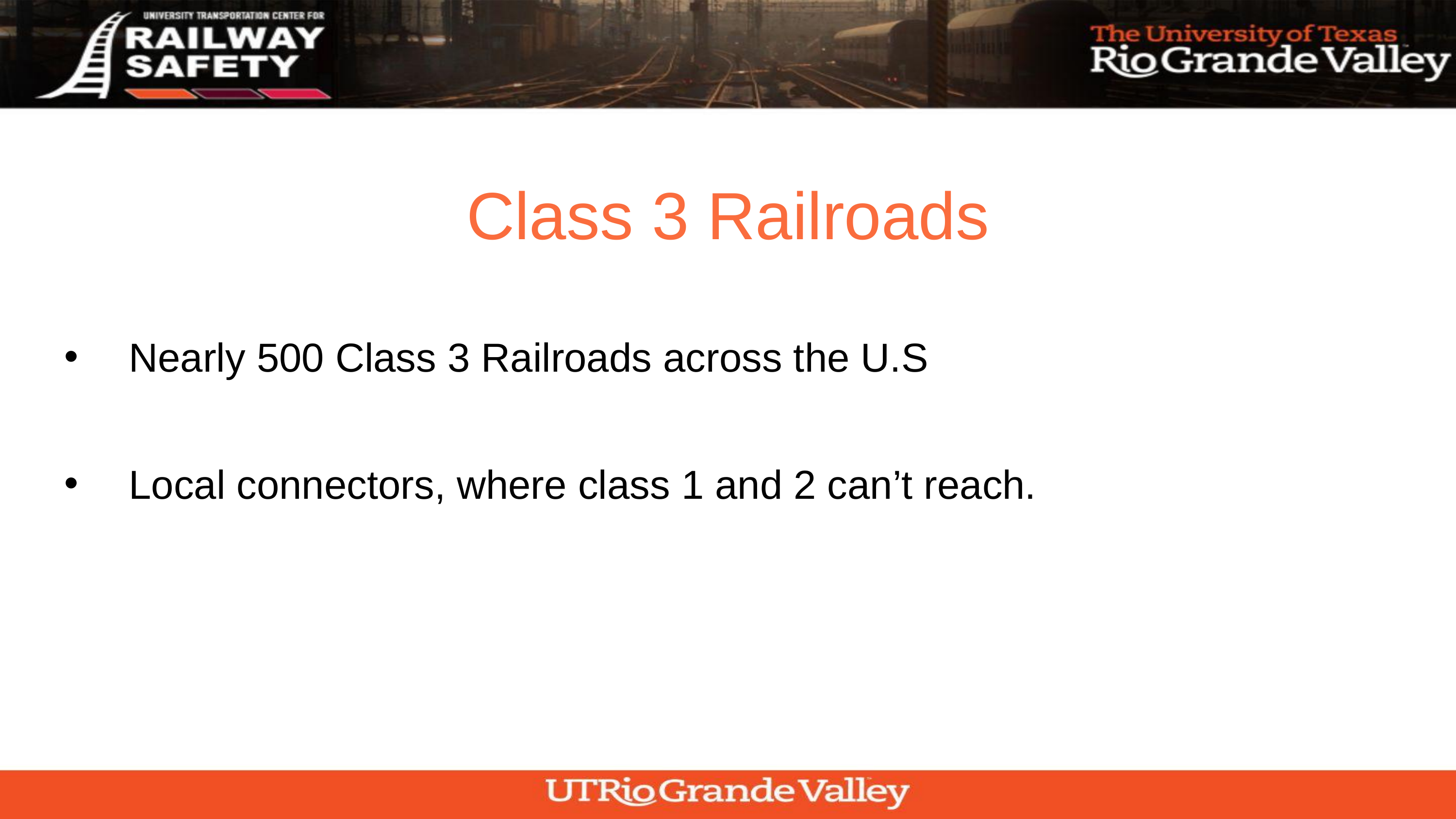

Class 3 Railroads
Nearly 500 Class 3 Railroads across the U.S
Local connectors, where class 1 and 2 can’t reach.